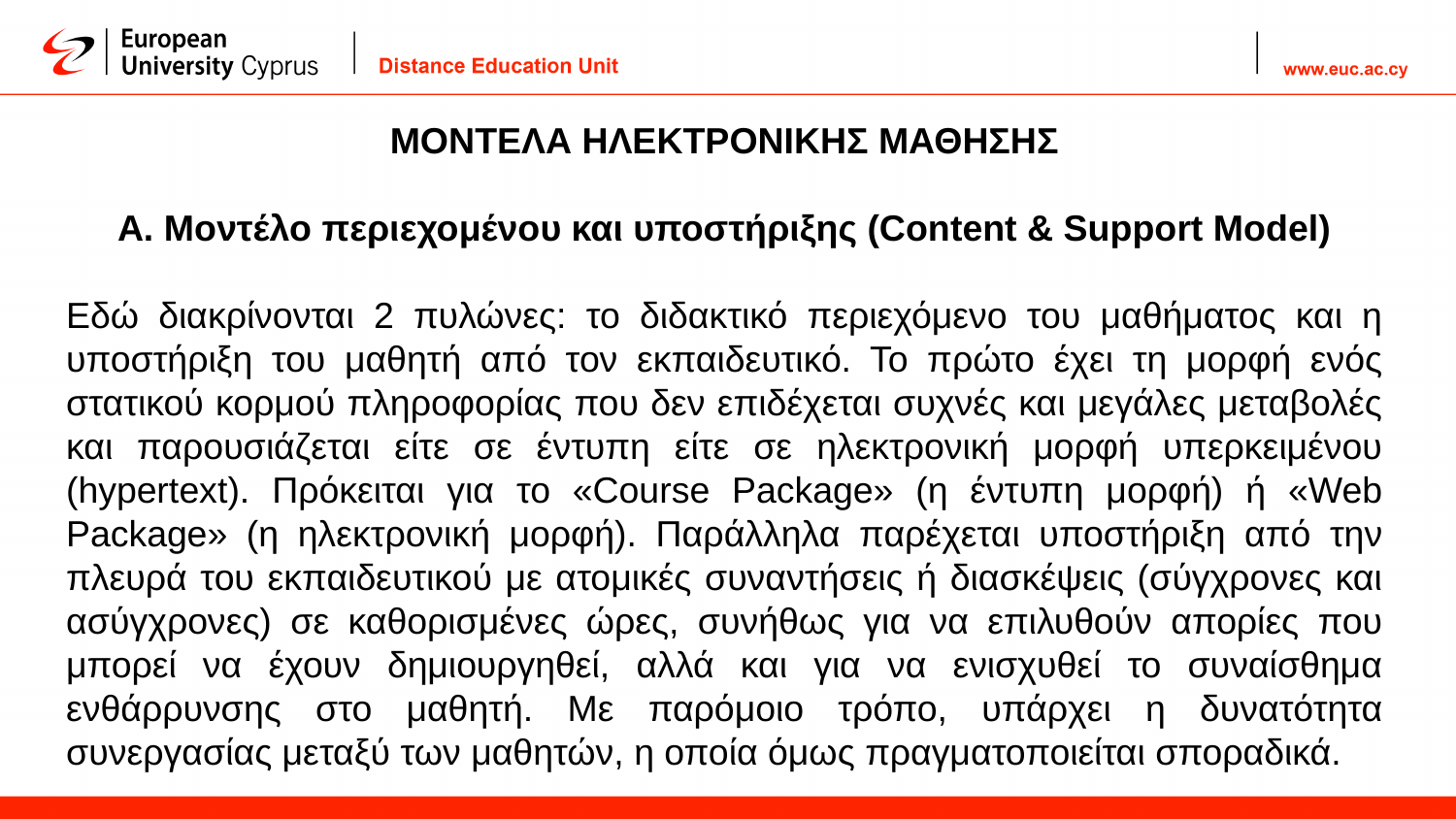

ΜΟΝΤΕΛΑ ΗΛΕΚΤΡΟΝΙΚΗΣ ΜΑΘΗΣΗΣ

Α. Μοντέλο περιεχομένου και υποστήριξης (Content & Support Model)

Εδώ διακρίνονται 2 πυλώνες: το διδακτικό περιεχόμενο του μαθήματος και η υποστήριξη του μαθητή από τον εκπαιδευτικό. Το πρώτο έχει τη μορφή ενός στατικού κορμού πληροφορίας που δεν επιδέχεται συχνές και μεγάλες μεταβολές και παρουσιάζεται είτε σε έντυπη είτε σε ηλεκτρονική μορφή υπερκειμένου (hypertext). Πρόκειται για το «Course Package» (η έντυπη μορφή) ή «Web Package» (η ηλεκτρονική μορφή). Παράλληλα παρέχεται υποστήριξη από την πλευρά του εκπαιδευτικού με ατομικές συναντήσεις ή διασκέψεις (σύγχρονες και ασύγχρονες) σε καθορισμένες ώρες, συνήθως για να επιλυθούν απορίες που μπορεί να έχουν δημιουργηθεί, αλλά και για να ενισχυθεί το συναίσθημα ενθάρρυνσης στο μαθητή. Με παρόμοιο τρόπο, υπάρχει η δυνατότητα συνεργασίας μεταξύ των μαθητών, η οποία όμως πραγματοποιείται σποραδικά.